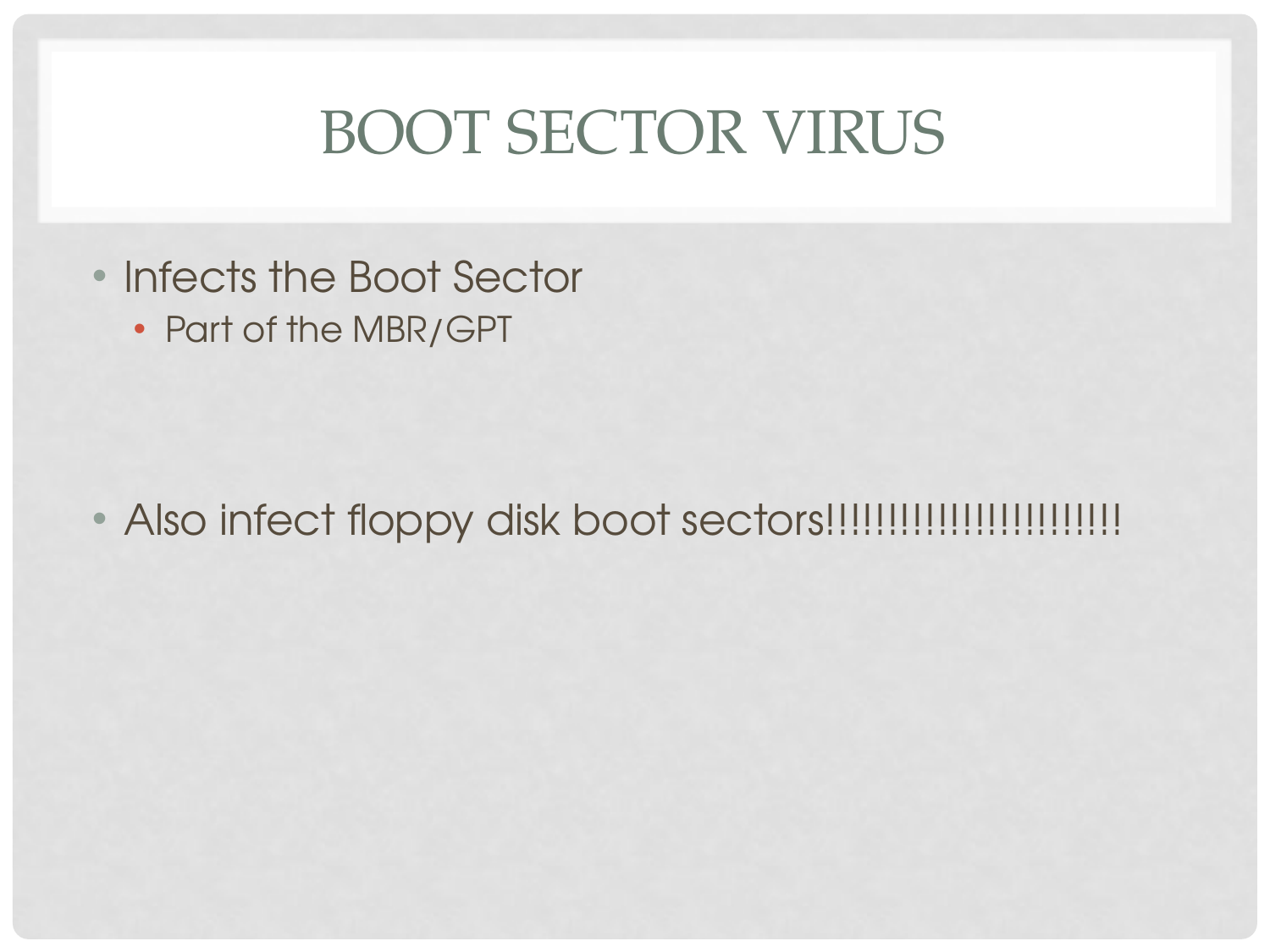

# Boot Sector virus
Infects the Boot Sector
Part of the MBR/GPT

Also infect floppy disk boot sectors!!!!!!!!!!!!!!!!!!!!!!!!